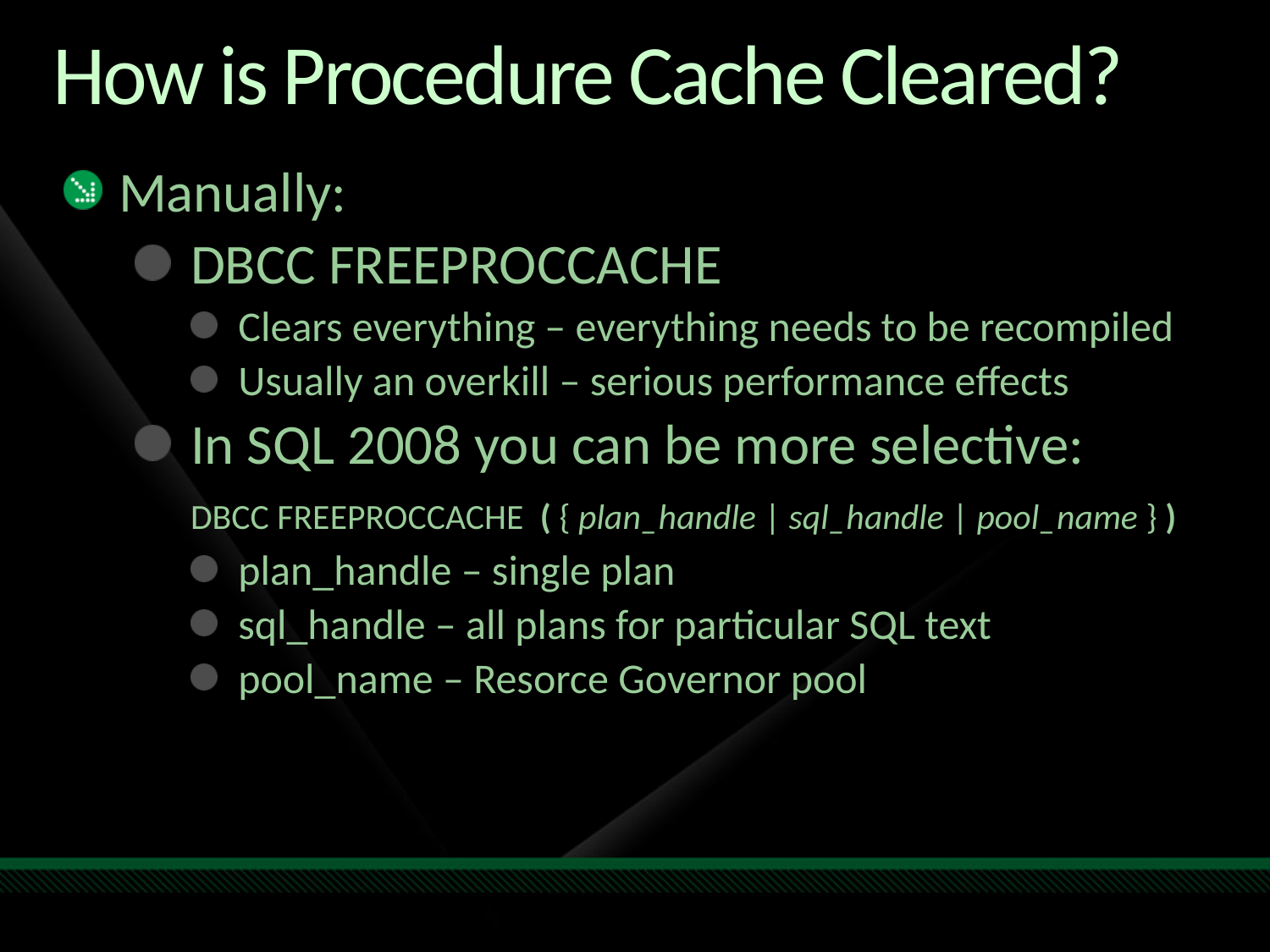

# How is Procedure Cache Cleared?
Manually:
DBCC FREEPROCCACHE
Clears everything – everything needs to be recompiled
Usually an overkill – serious performance effects
In SQL 2008 you can be more selective:
	DBCC FREEPROCCACHE  ( { plan_handle | sql_handle | pool_name } )
plan_handle – single plan
sql_handle – all plans for particular SQL text
pool_name – Resorce Governor pool